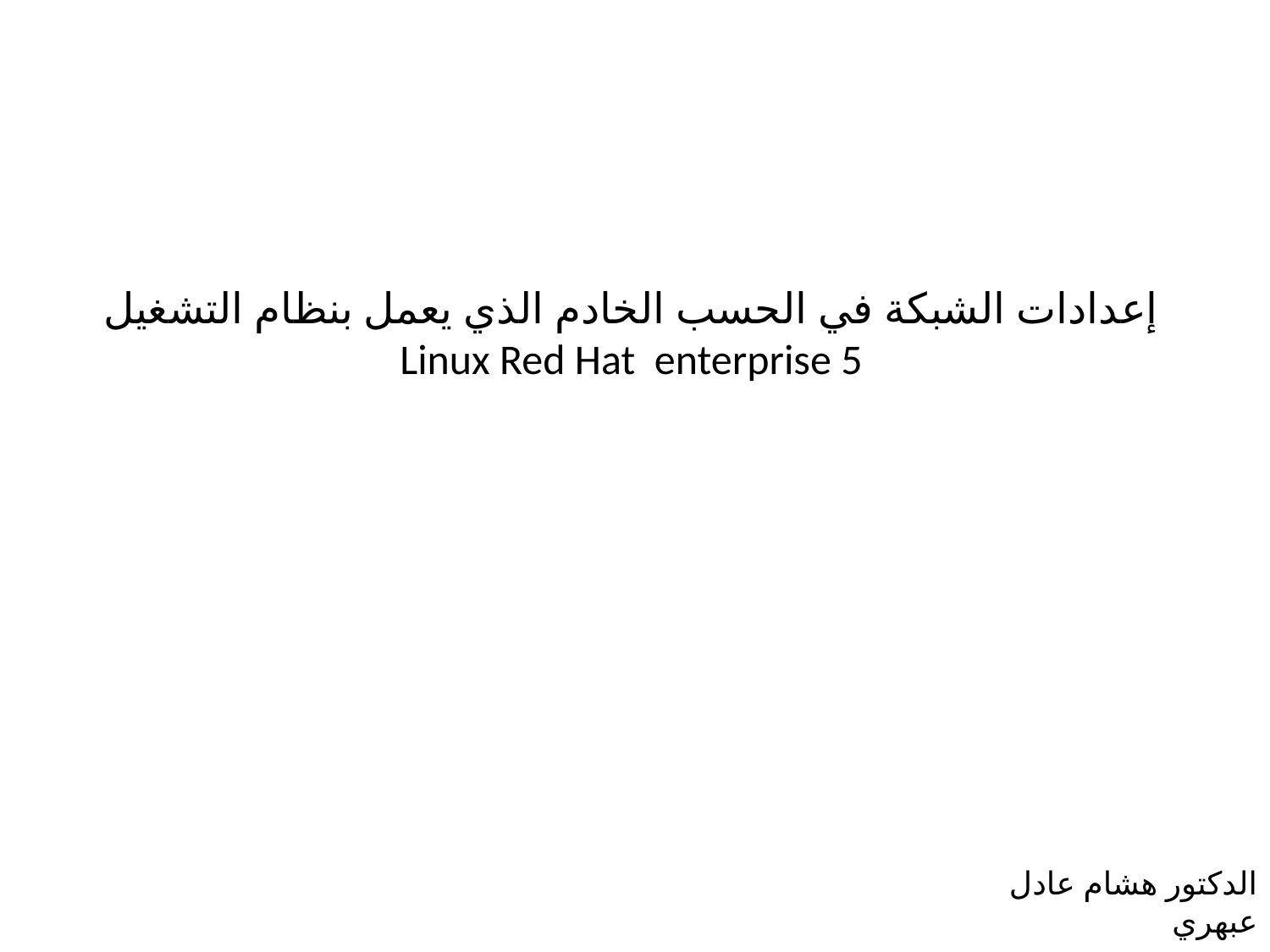

إعدادات الشبكة في الحسب الخادم الذي يعمل بنظام التشغيل
Linux Red Hat  enterprise 5
الدكتور هشام عادل عبهري